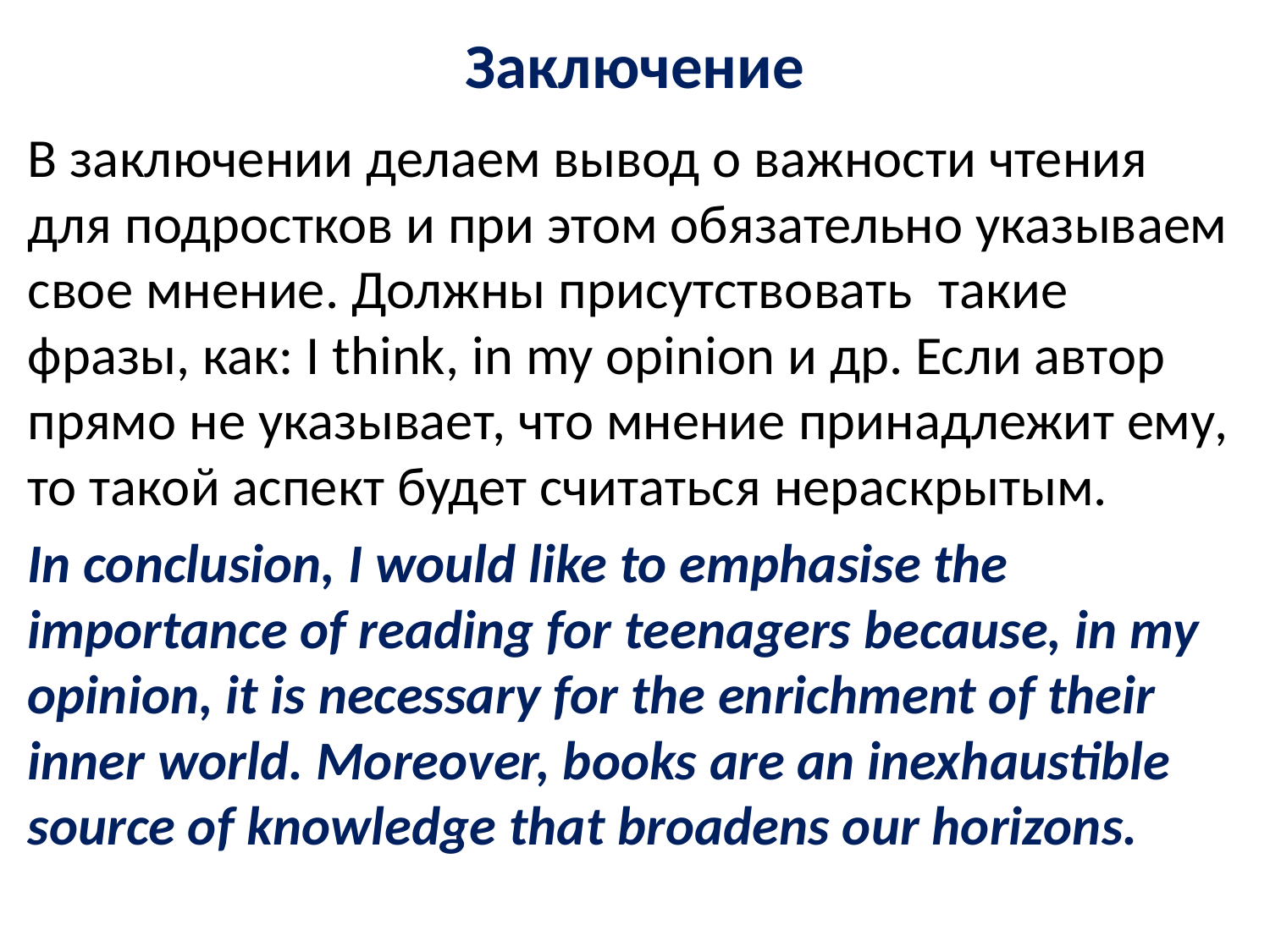

# Заключение
В заключении делаем вывод о важности чтения для подростков и при этом обязательно указываем свое мнение. Должны присутствовать  такие фразы, как: I think, in my opinion и др. Если автор прямо не указывает, что мнение принадлежит ему, то такой аспект будет считаться нераскрытым.
In conclusion, I would like to emphasise the importance of reading for teenagers because, in my opinion, it is necessary for the enrichment of their inner world. Moreover, books are an inexhaustible source of knowledge that broadens our horizons.